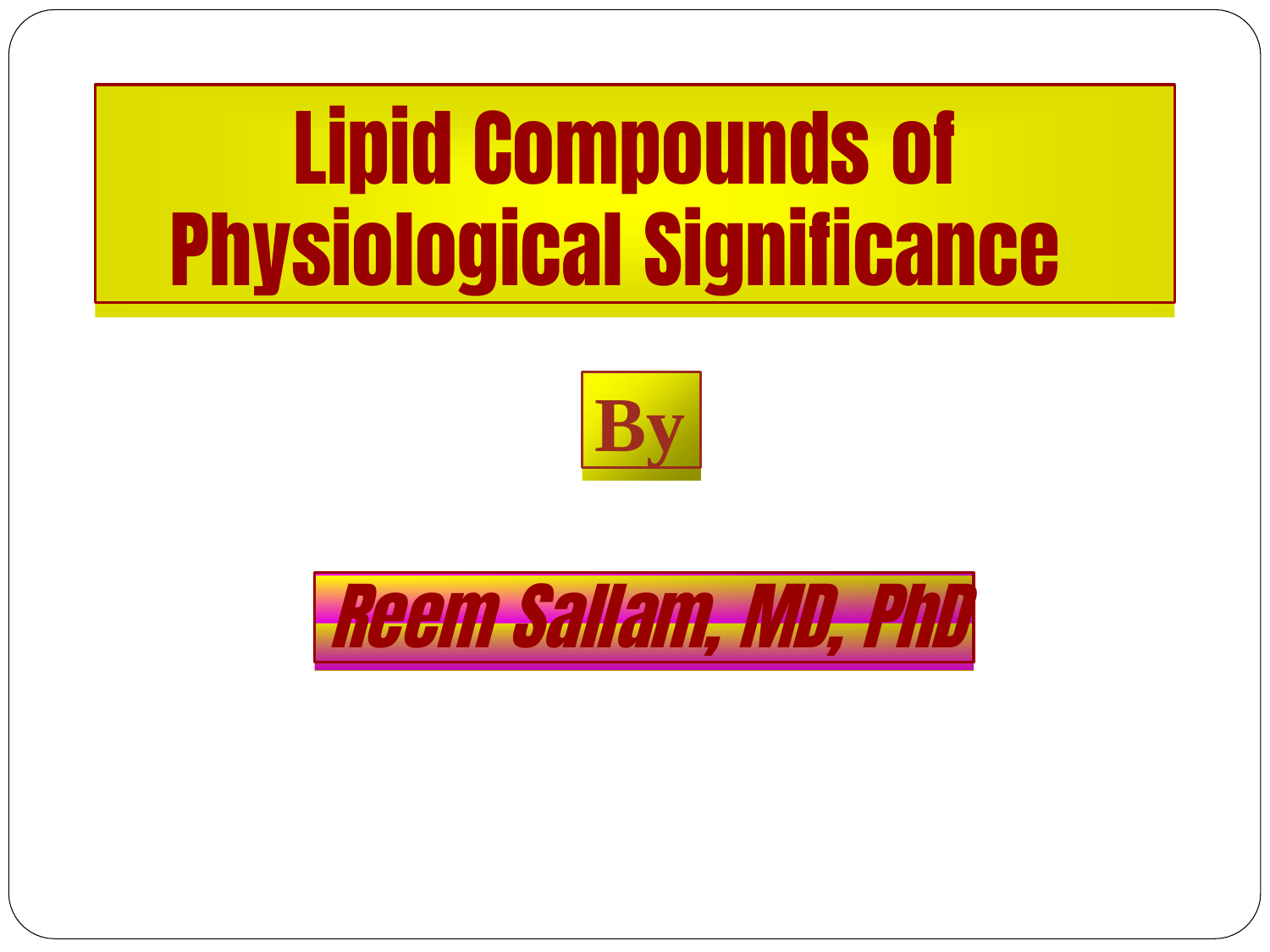

# Lipid Compounds of Physiological Significance

By

Reem Sallam, MD, PhD